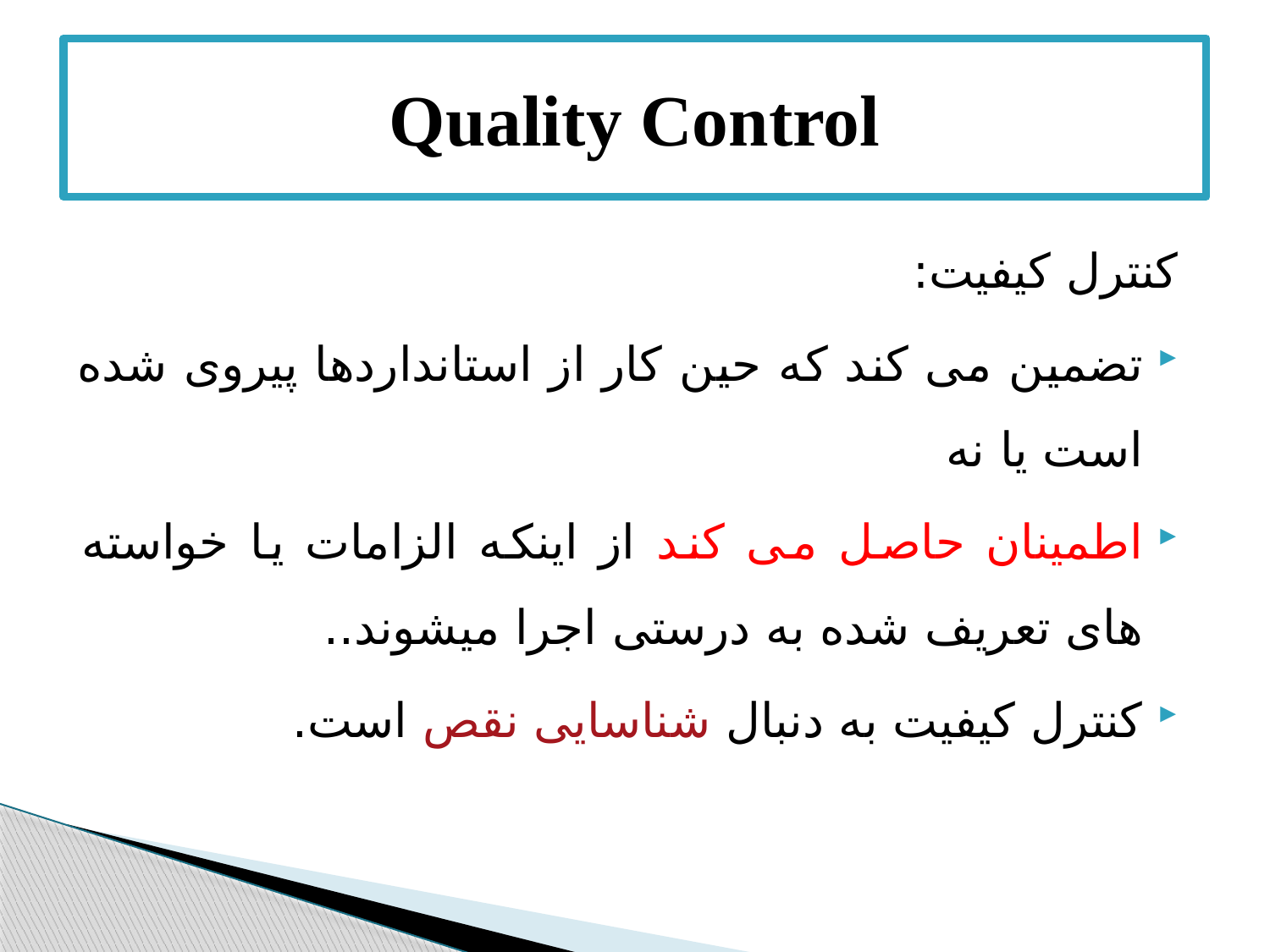

# Quality Control
کنترل کیفیت:
تضمین می کند که حین کار از استانداردها پیروی شده است یا نه
اطمینان حاصل می کند از اینکه الزامات یا خواسته های تعریف شده به درستی اجرا میشوند..
کنترل کیفیت به دنبال شناسایی نقص است.